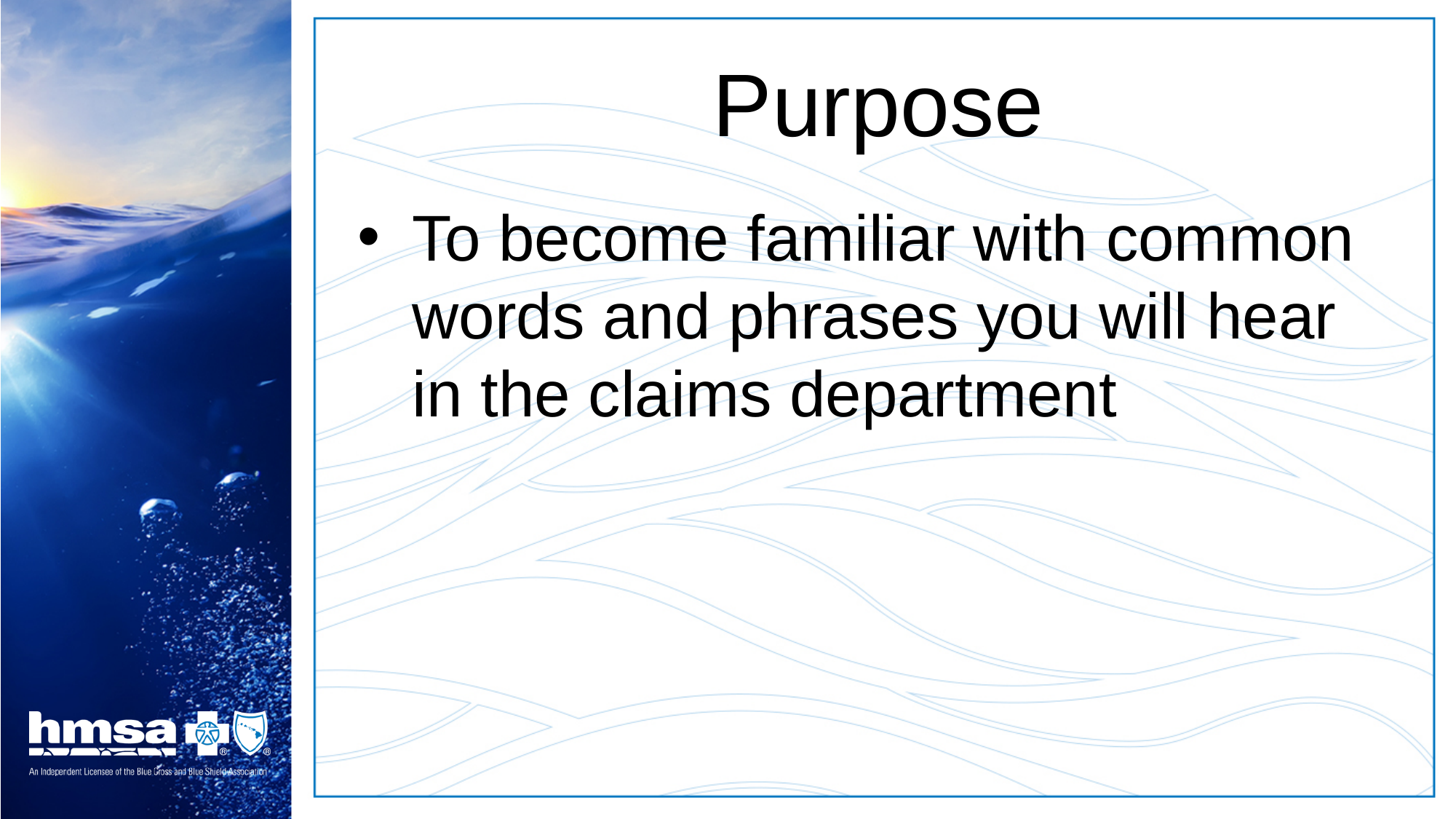

# Purpose
To become familiar with common words and phrases you will hear in the claims department